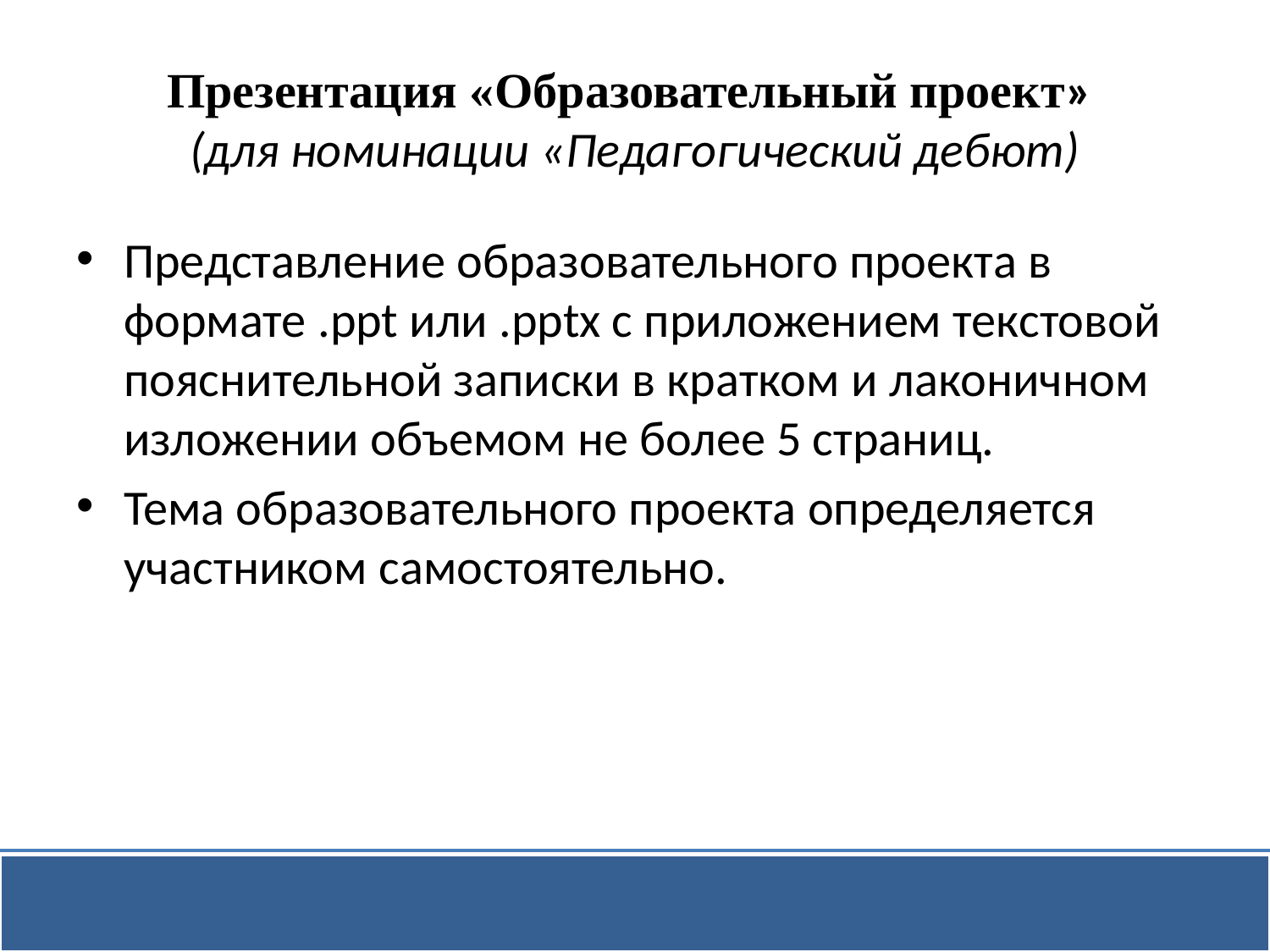

# Презентация «Образовательный проект» (для номинации «Педагогический дебют)
Представление образовательного проекта в формате .ppt или .pptx с приложением текстовой пояснительной записки в кратком и лаконичном изложении объемом не более 5 страниц.
Тема образовательного проекта определяется участником самостоятельно.